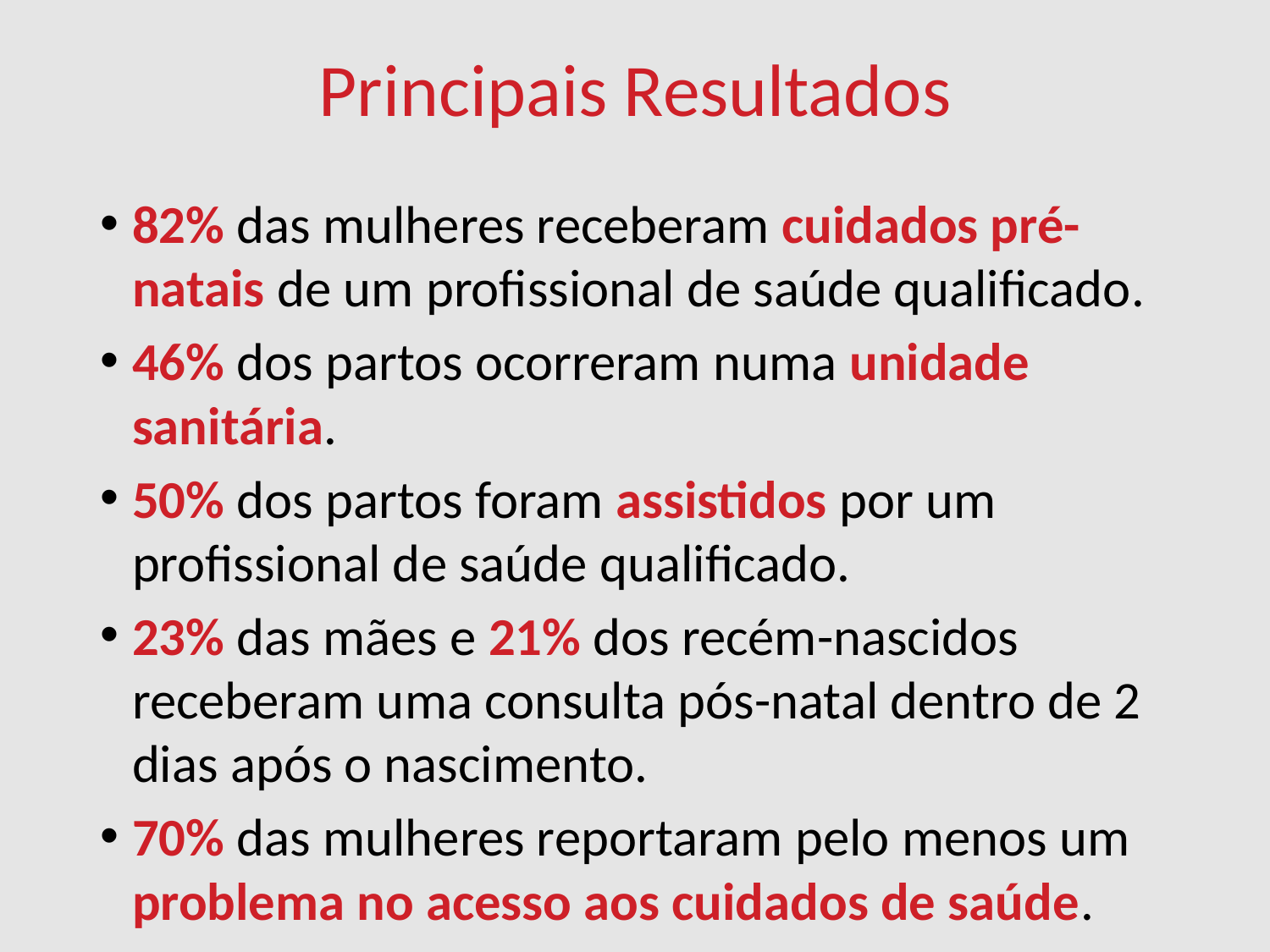

Principais Resultados
82% das mulheres receberam cuidados pré-natais de um profissional de saúde qualificado.
46% dos partos ocorreram numa unidade sanitária.
50% dos partos foram assistidos por um profissional de saúde qualificado.
23% das mães e 21% dos recém-nascidos receberam uma consulta pós-natal dentro de 2 dias após o nascimento.
70% das mulheres reportaram pelo menos um problema no acesso aos cuidados de saúde.